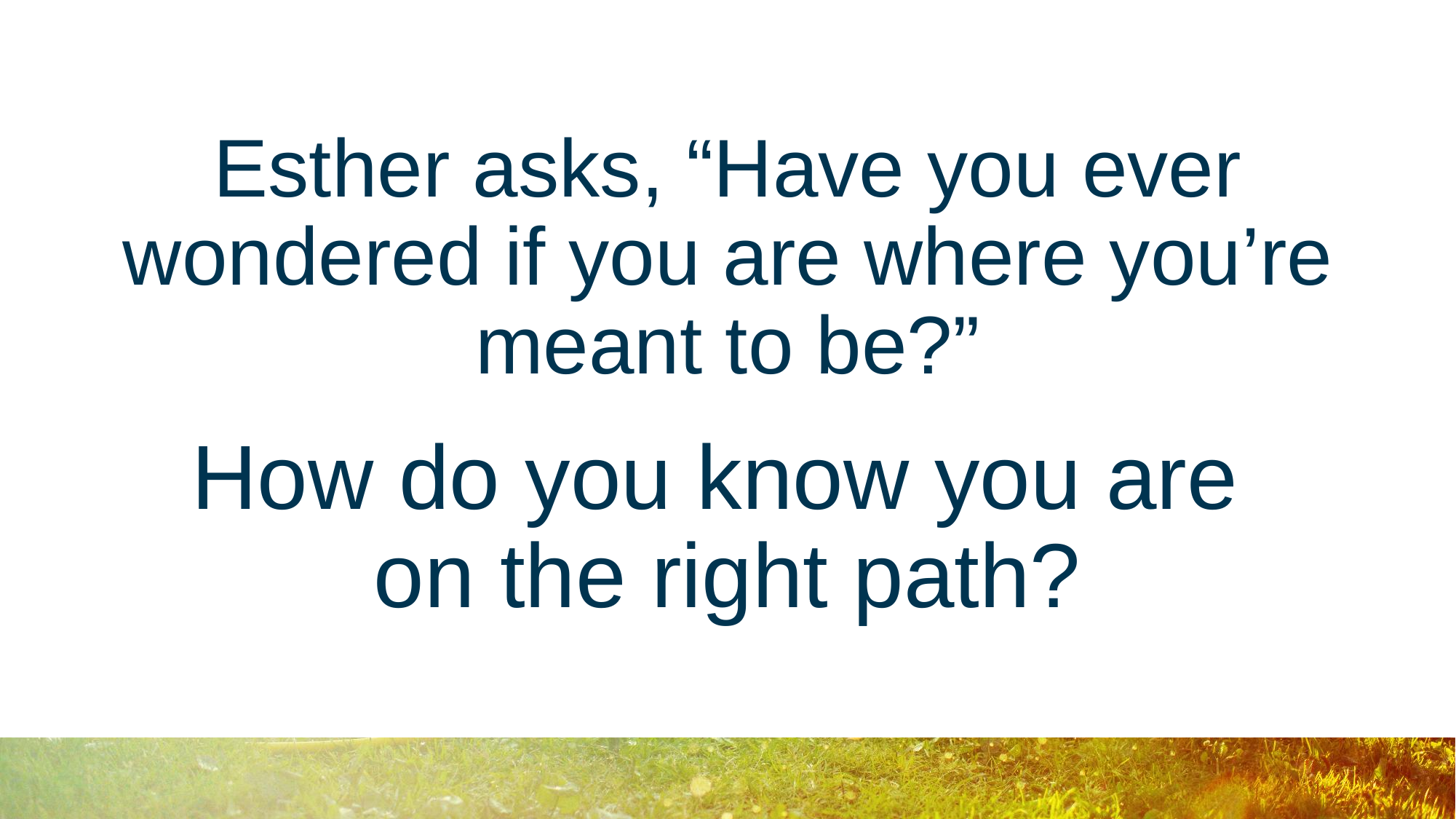

# Esther asks, “Have you ever wondered if you are where you’re meant to be?” How do you know you are on the right path?